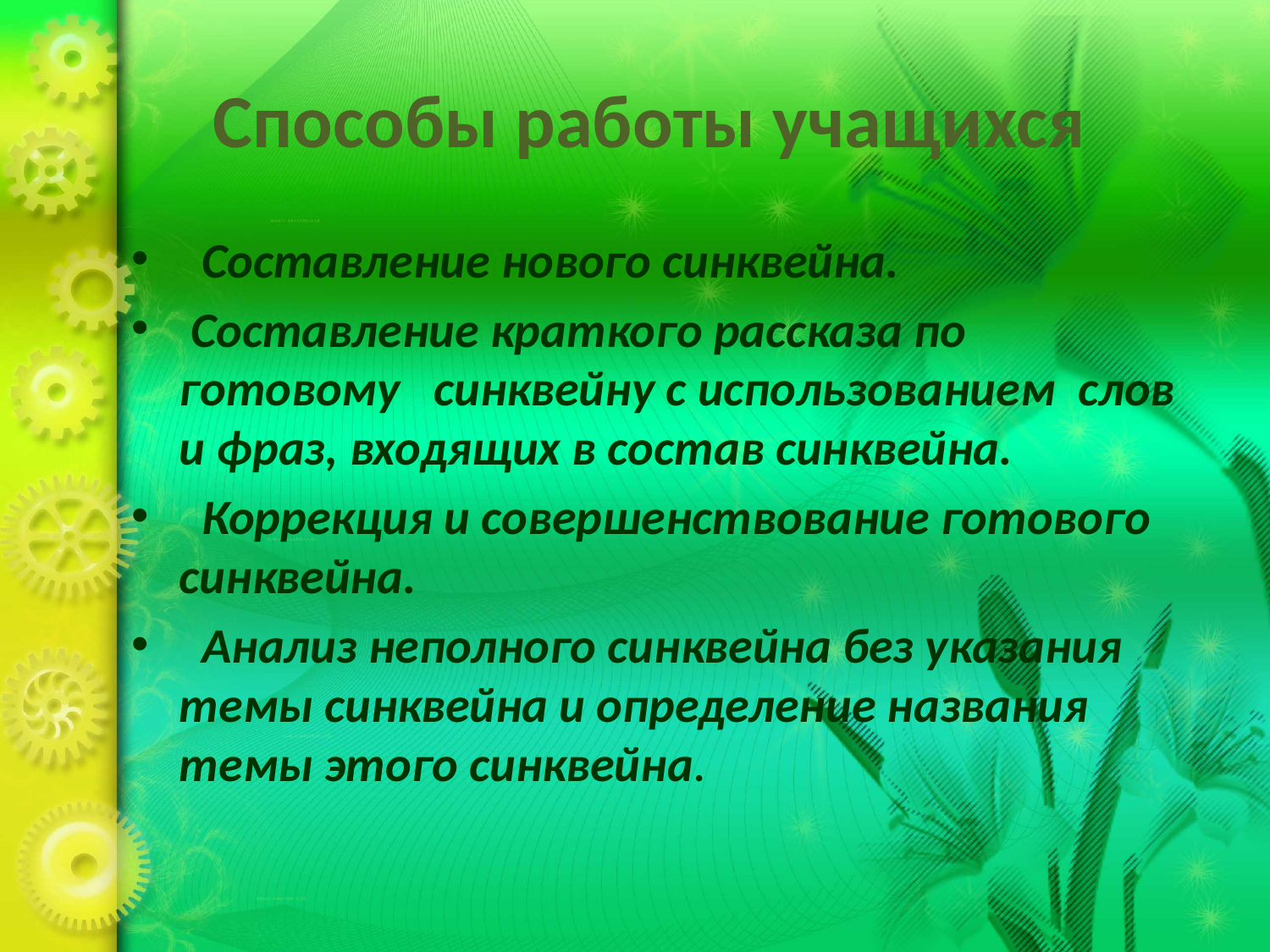

# Cпособы работы учащихся
  Составление нового синквейна.
 Составление краткого рассказа по готовому   синквейну с использованием  слов и фраз, входящих в состав синквейна.
  Коррекция и совершенствование готового синквейна.
  Анализ неполного синквейна без указания темы синквейна и определение названия темы этого синквейна.